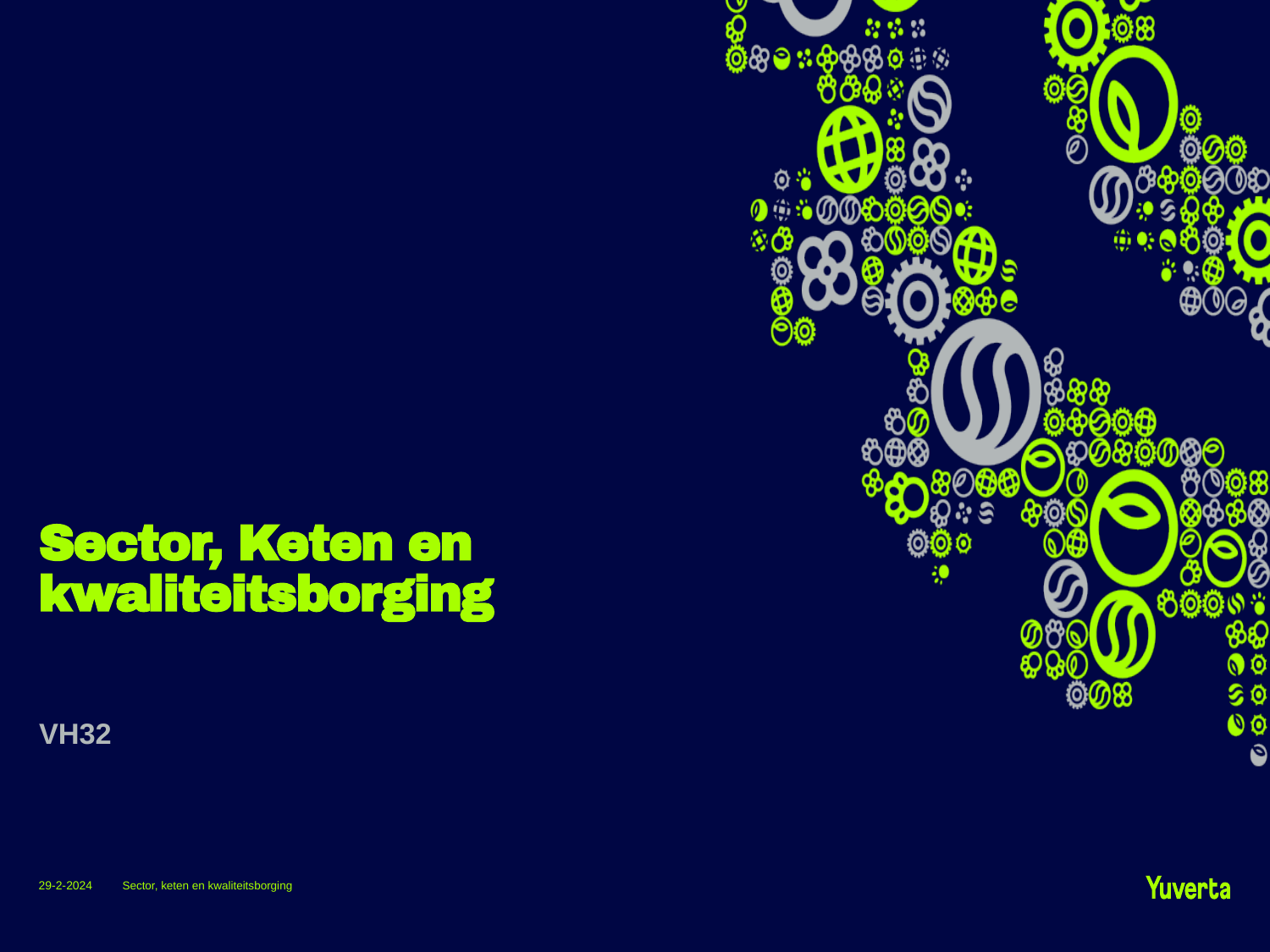

# Sector, Keten en kwaliteitsborging
VH32
29-2-2024
Sector, keten en kwaliteitsborging